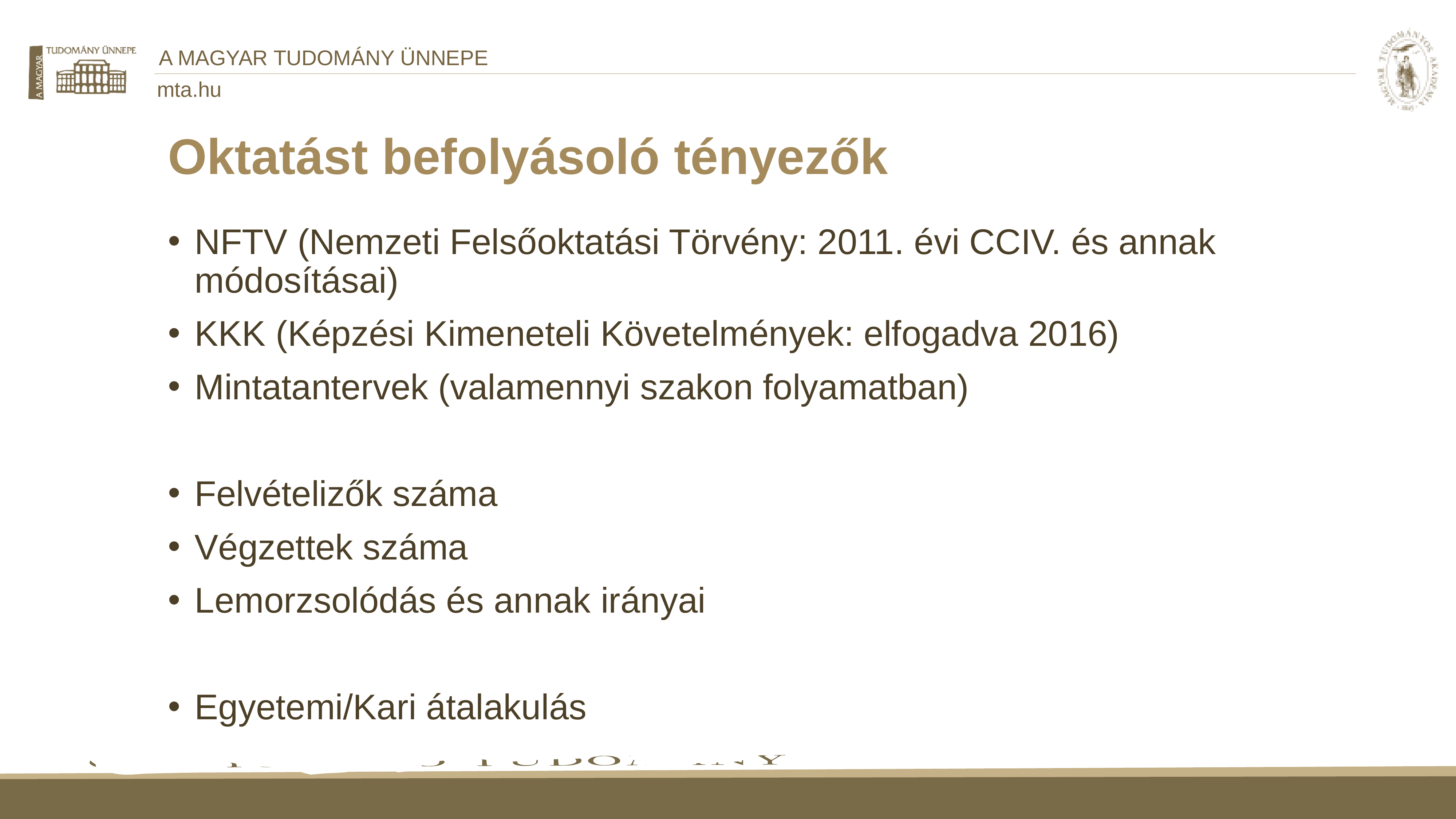

# Oktatást befolyásoló tényezők
NFTV (Nemzeti Felsőoktatási Törvény: 2011. évi CCIV. és annak módosításai)
KKK (Képzési Kimeneteli Követelmények: elfogadva 2016)
Mintatantervek (valamennyi szakon folyamatban)

Felvételizők száma
Végzettek száma
Lemorzsolódás és annak irányai

Egyetemi/Kari átalakulás